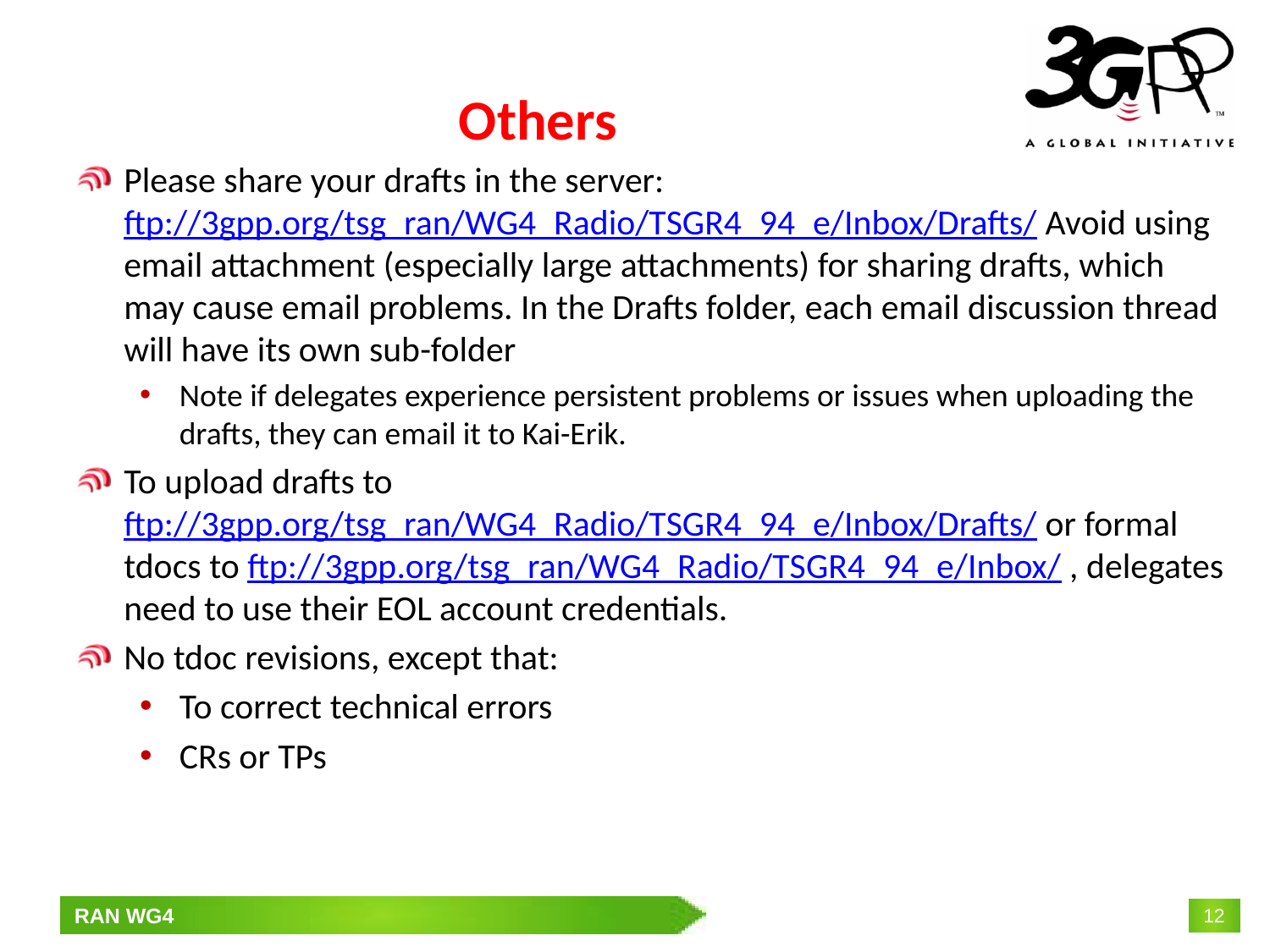

# Others
Please share your drafts in the server: ftp://3gpp.org/tsg_ran/WG4_Radio/TSGR4_94_e/Inbox/Drafts/ Avoid using email attachment (especially large attachments) for sharing drafts, which may cause email problems. In the Drafts folder, each email discussion thread will have its own sub-folder
Note if delegates experience persistent problems or issues when uploading the drafts, they can email it to Kai-Erik.
To upload drafts to ftp://3gpp.org/tsg_ran/WG4_Radio/TSGR4_94_e/Inbox/Drafts/ or formal tdocs to ftp://3gpp.org/tsg_ran/WG4_Radio/TSGR4_94_e/Inbox/ , delegates need to use their EOL account credentials.
No tdoc revisions, except that:
To correct technical errors
CRs or TPs